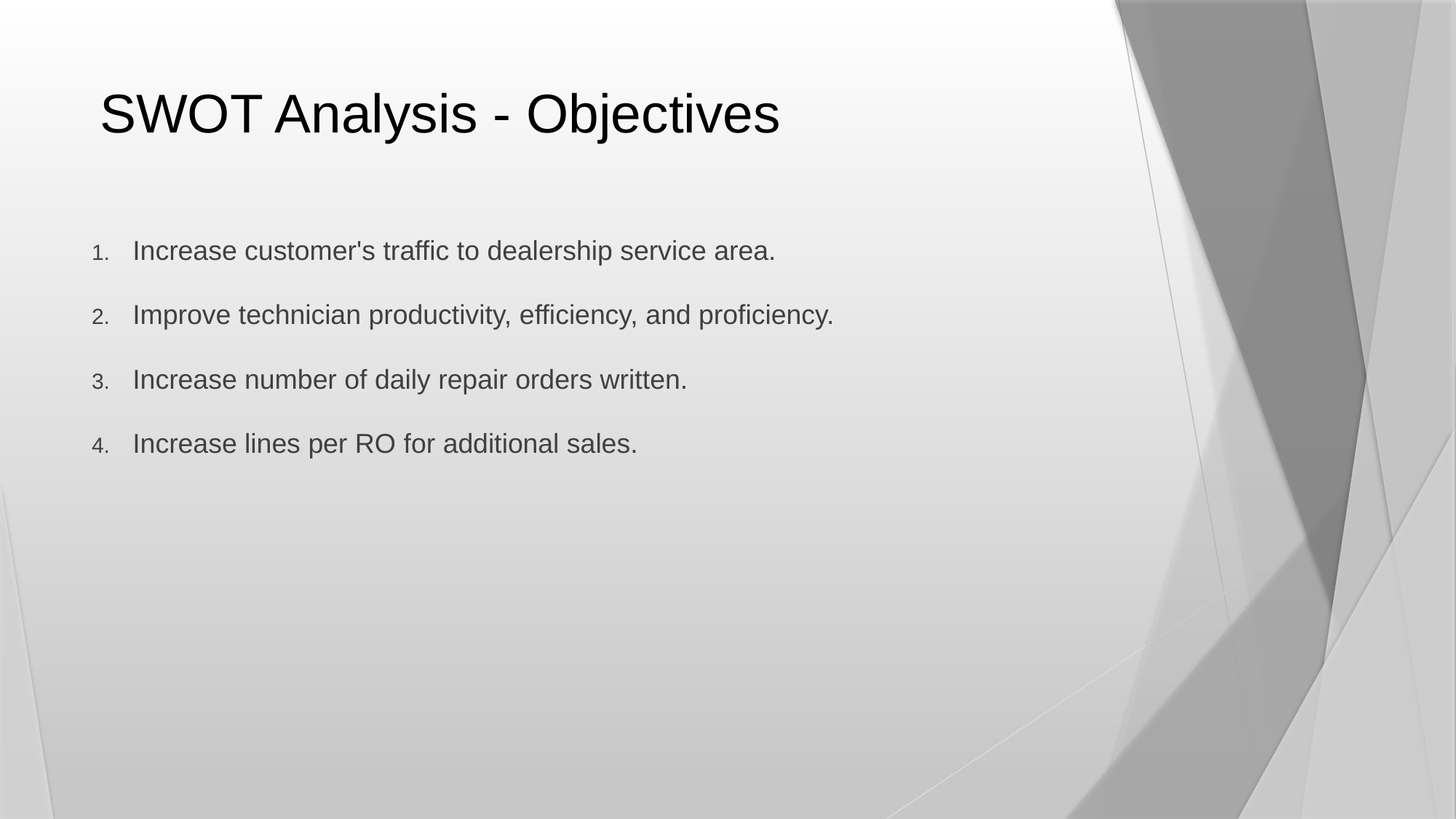

# SWOT Analysis - Objectives
Increase customer's traffic to dealership service area.
Improve technician productivity, efficiency, and proficiency.
Increase number of daily repair orders written.
Increase lines per RO for additional sales.